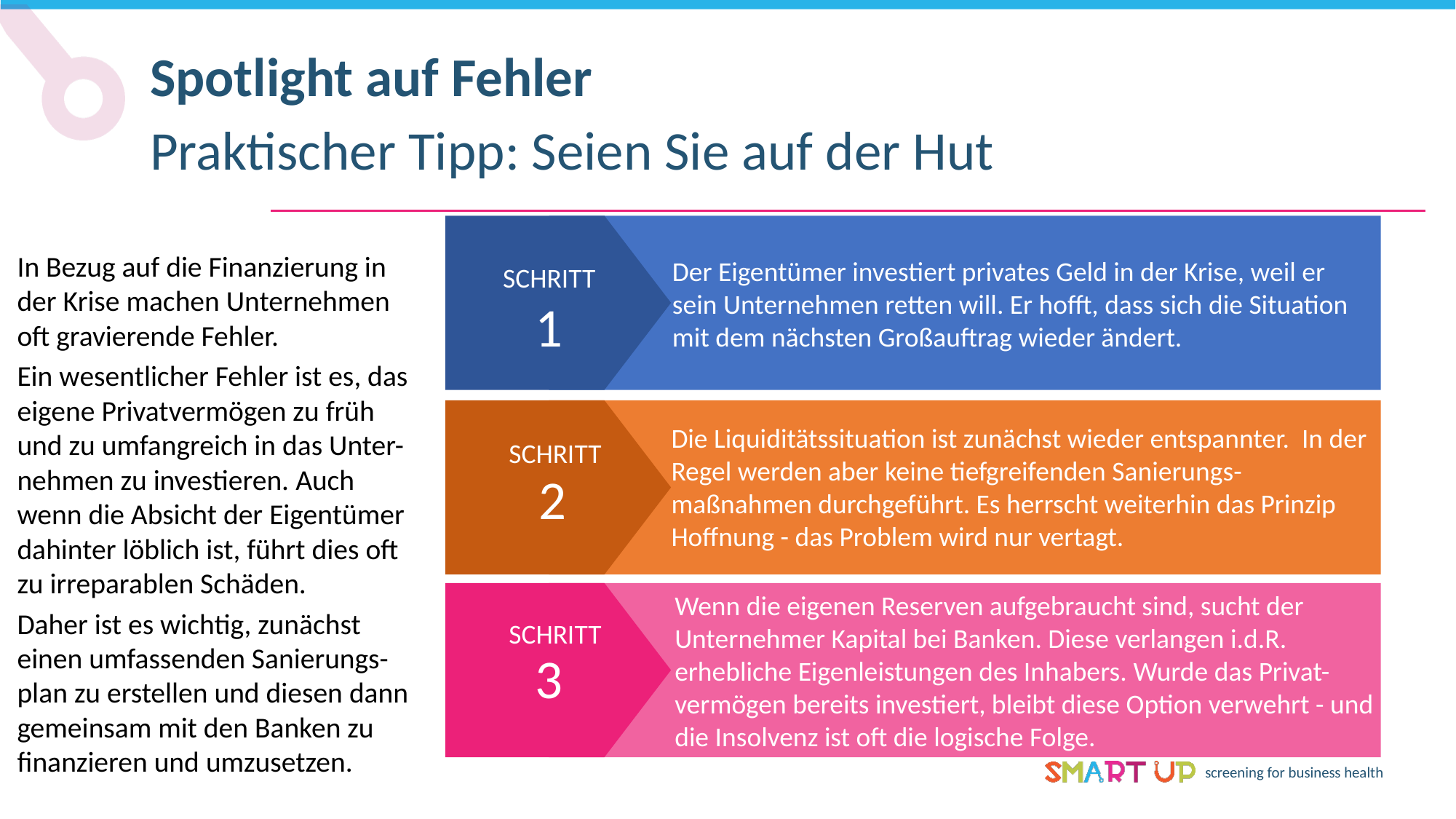

Spotlight auf Fehler
Praktischer Tipp: Seien Sie auf der Hut

In Bezug auf die Finanzierung in der Krise machen Unternehmen oft gravierende Fehler.
Ein wesentlicher Fehler ist es, das eigene Privatvermögen zu früh und zu umfangreich in das Unter-nehmen zu investieren. Auch wenn die Absicht der Eigentümer dahinter löblich ist, führt dies oft zu irreparablen Schäden.
Daher ist es wichtig, zunächst einen umfassenden Sanierungs-plan zu erstellen und diesen dann gemeinsam mit den Banken zu finanzieren und umzusetzen.
Der Eigentümer investiert privates Geld in der Krise, weil er sein Unternehmen retten will. Er hofft, dass sich die Situation mit dem nächsten Großauftrag wieder ändert.
SCHRITT
1

Die Liquiditätssituation ist zunächst wieder entspannter.  In der Regel werden aber keine tiefgreifenden Sanierungs-maßnahmen durchgeführt. Es herrscht weiterhin das Prinzip Hoffnung - das Problem wird nur vertagt.
SCHRITT
2
Wenn die eigenen Reserven aufgebraucht sind, sucht der Unternehmer Kapital bei Banken. Diese verlangen i.d.R. erhebliche Eigenleistungen des Inhabers. Wurde das Privat-vermögen bereits investiert, bleibt diese Option verwehrt - und die Insolvenz ist oft die logische Folge.

SCHRITT
3